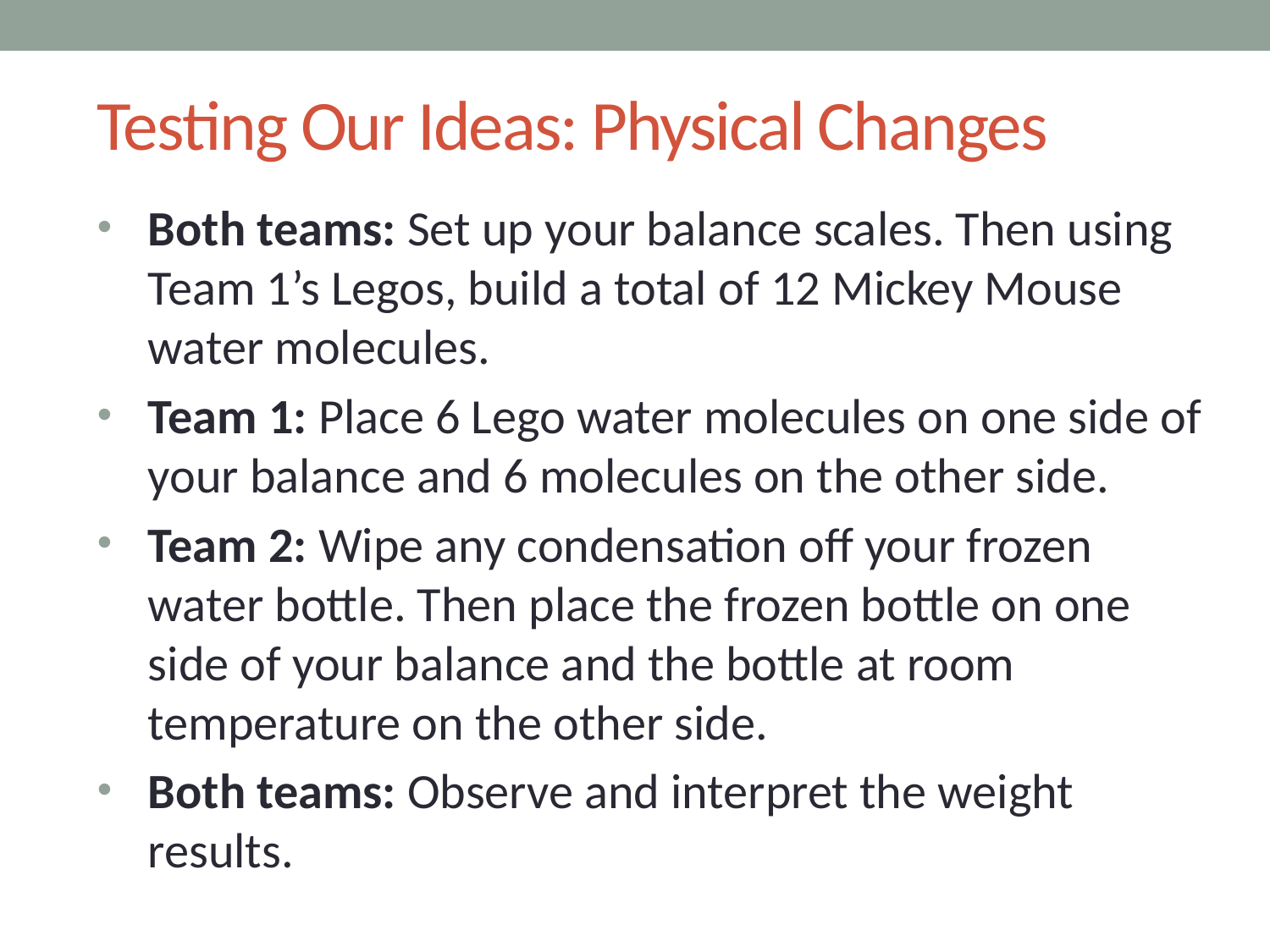

# Testing Our Ideas: Physical Changes
Both teams: Set up your balance scales. Then using Team 1’s Legos, build a total of 12 Mickey Mouse water molecules.
Team 1: Place 6 Lego water molecules on one side of your balance and 6 molecules on the other side.
Team 2: Wipe any condensation off your frozen water bottle. Then place the frozen bottle on one side of your balance and the bottle at room temperature on the other side.
Both teams: Observe and interpret the weight results.